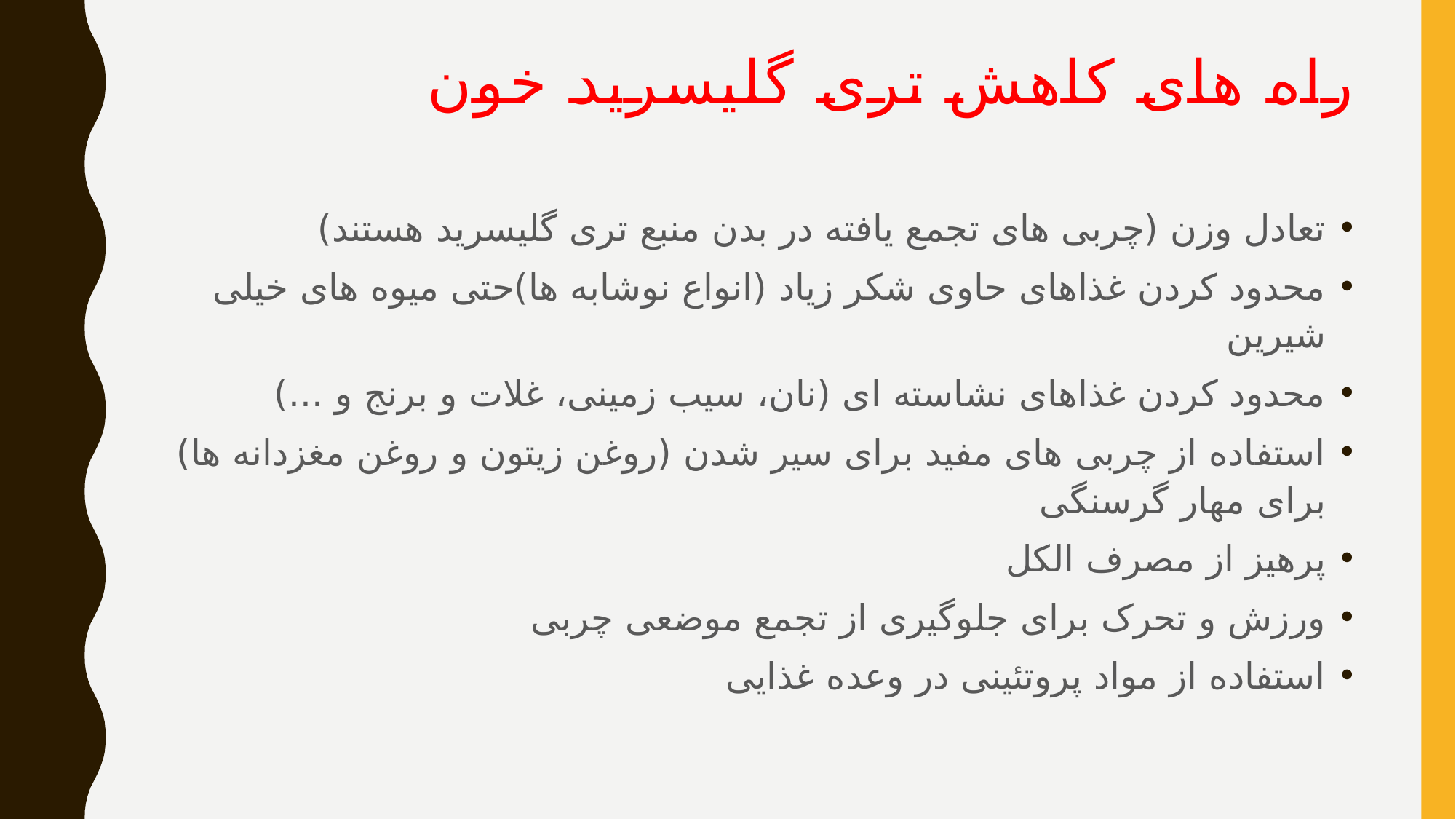

# راه های کاهش تری گلیسرید خون
تعادل وزن (چربی های تجمع یافته در بدن منبع تری گلیسرید هستند)
محدود کردن غذاهای حاوی شکر زیاد (انواع نوشابه ها)حتی میوه های خیلی شیرین
محدود کردن غذاهای نشاسته ای (نان، سیب زمینی، غلات و برنج و ...)
استفاده از چربی های مفید برای سیر شدن (روغن زیتون و روغن مغزدانه ها) برای مهار گرسنگی
پرهیز از مصرف الکل
ورزش و تحرک برای جلوگیری از تجمع موضعی چربی
استفاده از مواد پروتئینی در وعده غذایی